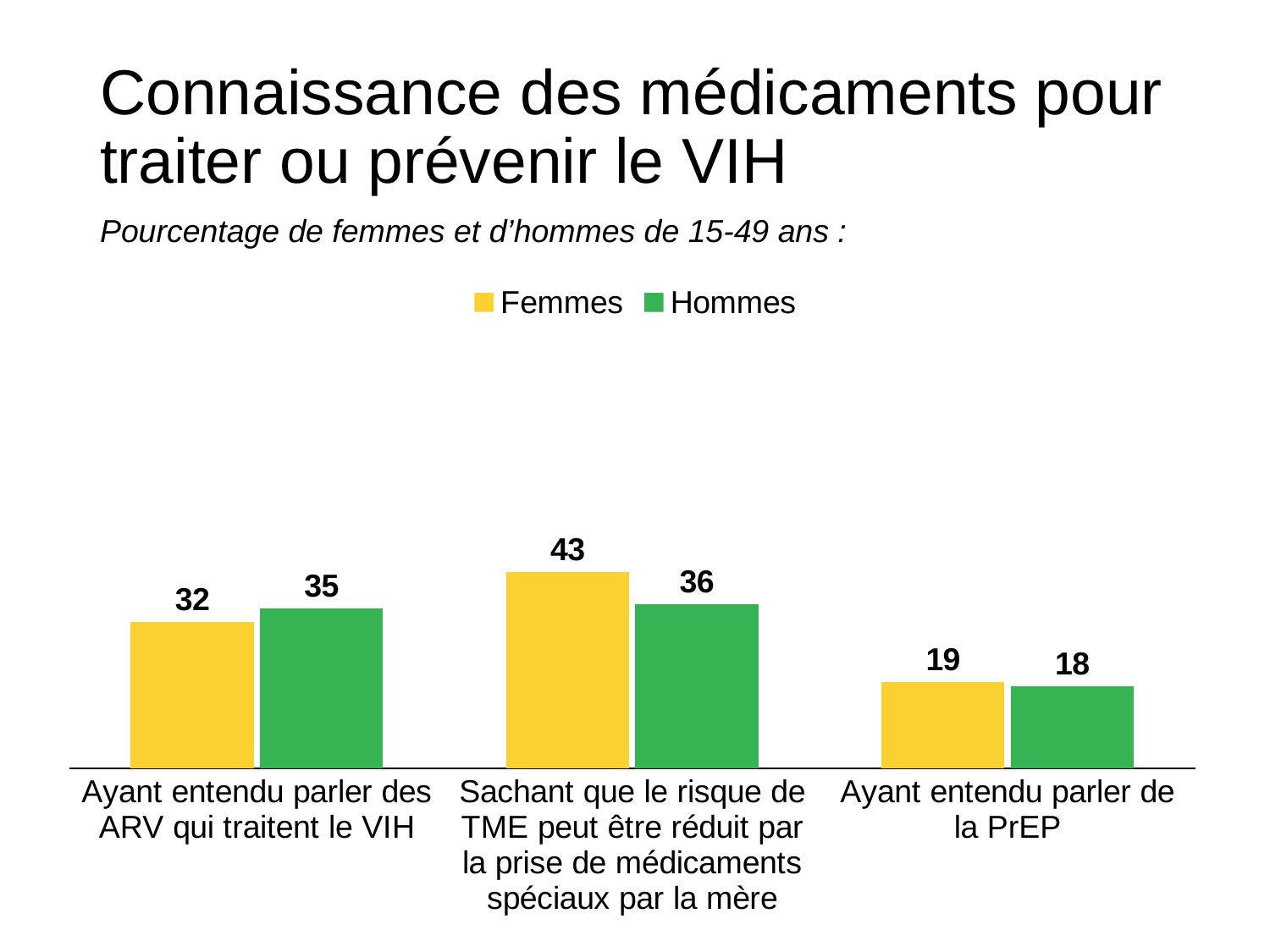

# Connaissance des médicaments pour traiter ou prévenir le VIH
Pourcentage de femmes et d’hommes de 15-49 ans :

### Chart

| Category | Femmes | Hommes |
|---|---|---|
| Ayant entendu parler des ARV qui traitent le VIH | 32.0 | 35.0 |
| Sachant que le risque de TME peut être réduit par la prise de médicaments spéciaux par la mère | 43.0 | 36.0 |
| Ayant entendu parler de la PrEP | 19.0 | 18.0 |